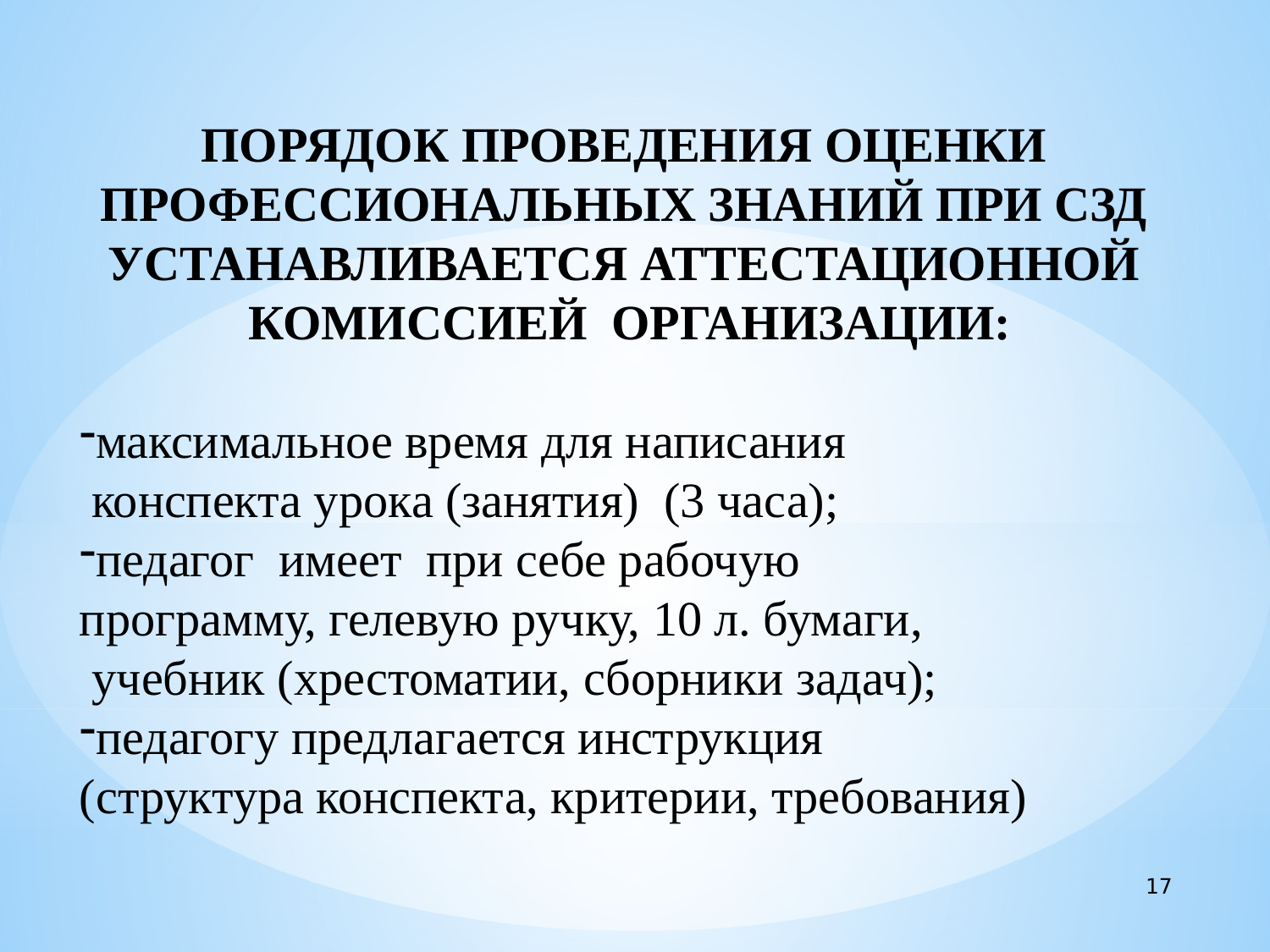

ПОРЯДОК ПРОВЕДЕНИЯ ОЦЕНКИ
ПРОФЕССИОНАЛЬНЫХ ЗНАНИЙ ПРИ СЗД
УСТАНАВЛИВАЕТСЯ АТТЕСТАЦИОННОЙ
КОМИССИЕЙ  ОРГАНИЗАЦИИ:

максимальное время для написания
 конспекта урока (занятия)  (3 часа);
педагог  имеет  при себе рабочую
программу, гелевую ручку, 10 л. бумаги,
 учебник (хрестоматии, сборники задач);
педагогу предлагается инструкция
(структура конспекта, критерии, требования)
17